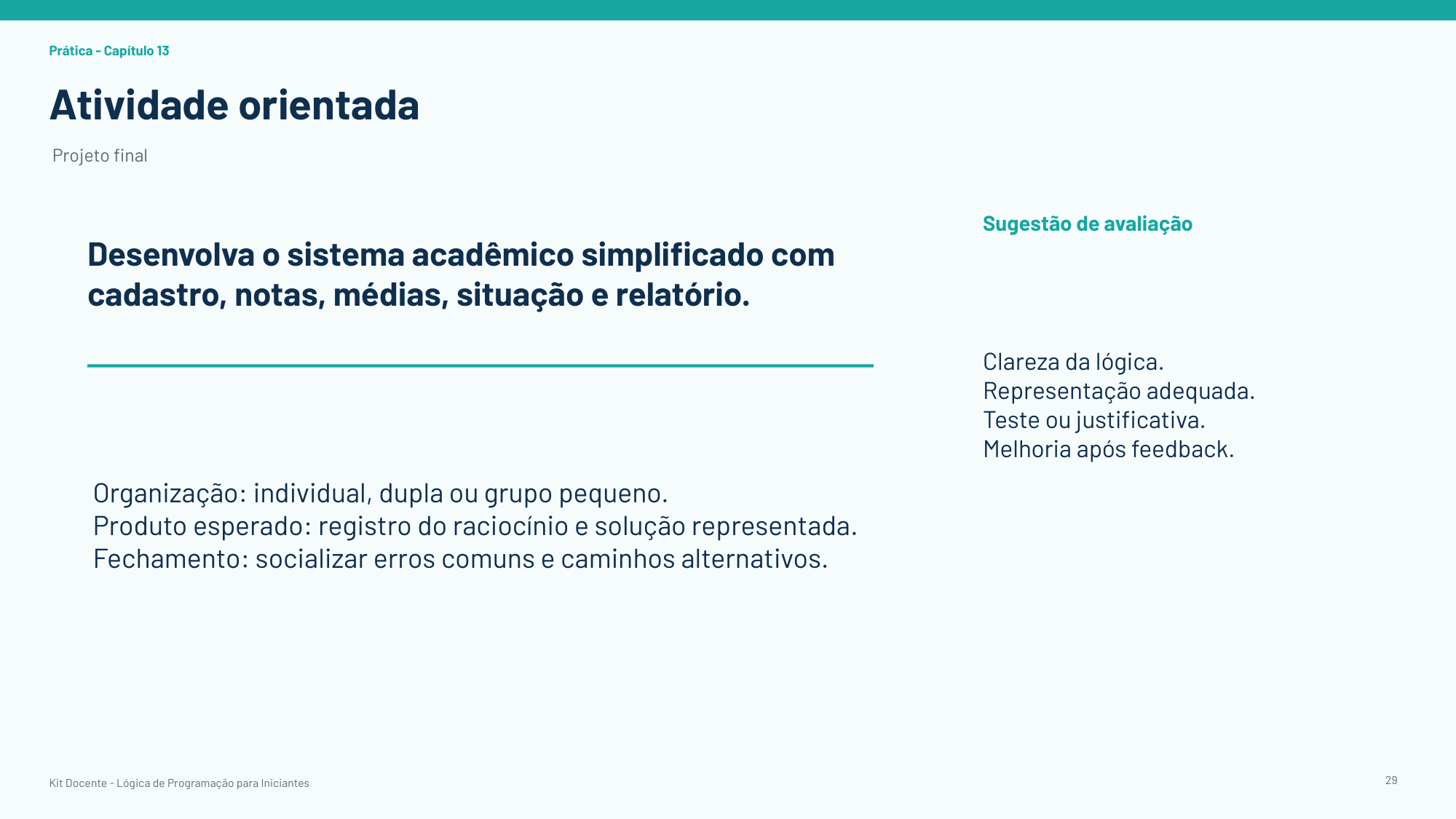

Prática - Capítulo 13
Atividade orientada
Projeto final
Sugestão de avaliação
Desenvolva o sistema acadêmico simplificado com cadastro, notas, médias, situação e relatório.
Clareza da lógica.
Representação adequada.
Teste ou justificativa.
Melhoria após feedback.

Organização: individual, dupla ou grupo pequeno.
Produto esperado: registro do raciocínio e solução representada.
Fechamento: socializar erros comuns e caminhos alternativos.
29
Kit Docente - Lógica de Programação para Iniciantes